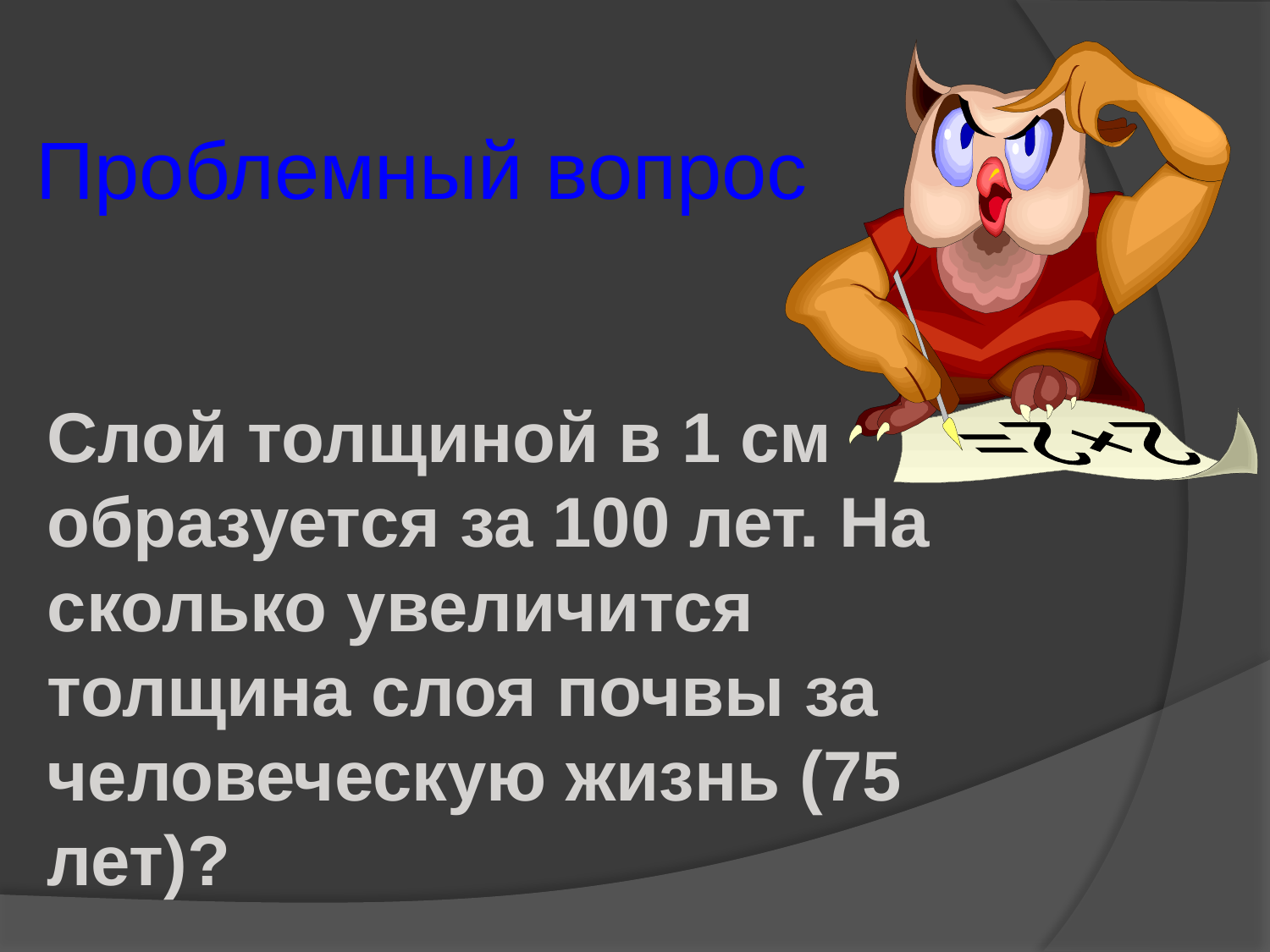

# Проблемный вопрос
Слой толщиной в 1 см образуется за 100 лет. На сколько увеличится толщина слоя почвы за человеческую жизнь (75 лет)?